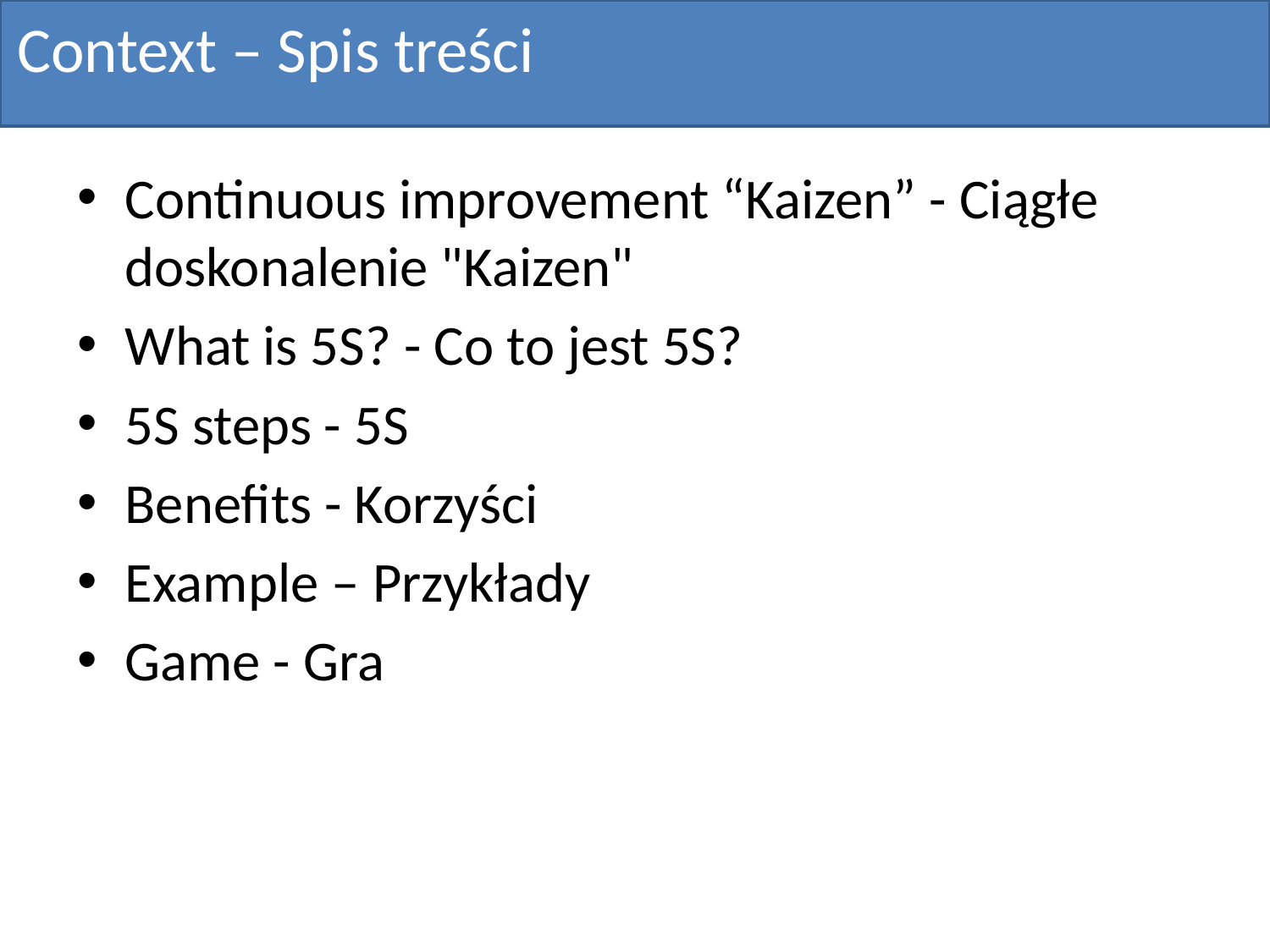

Context – Spis treści
Continuous improvement “Kaizen” - Ciągłe doskonalenie "Kaizen"
What is 5S? - Co to jest 5S?
5S steps - 5S
Benefits - Korzyści
Example – Przykłady
Game - Gra